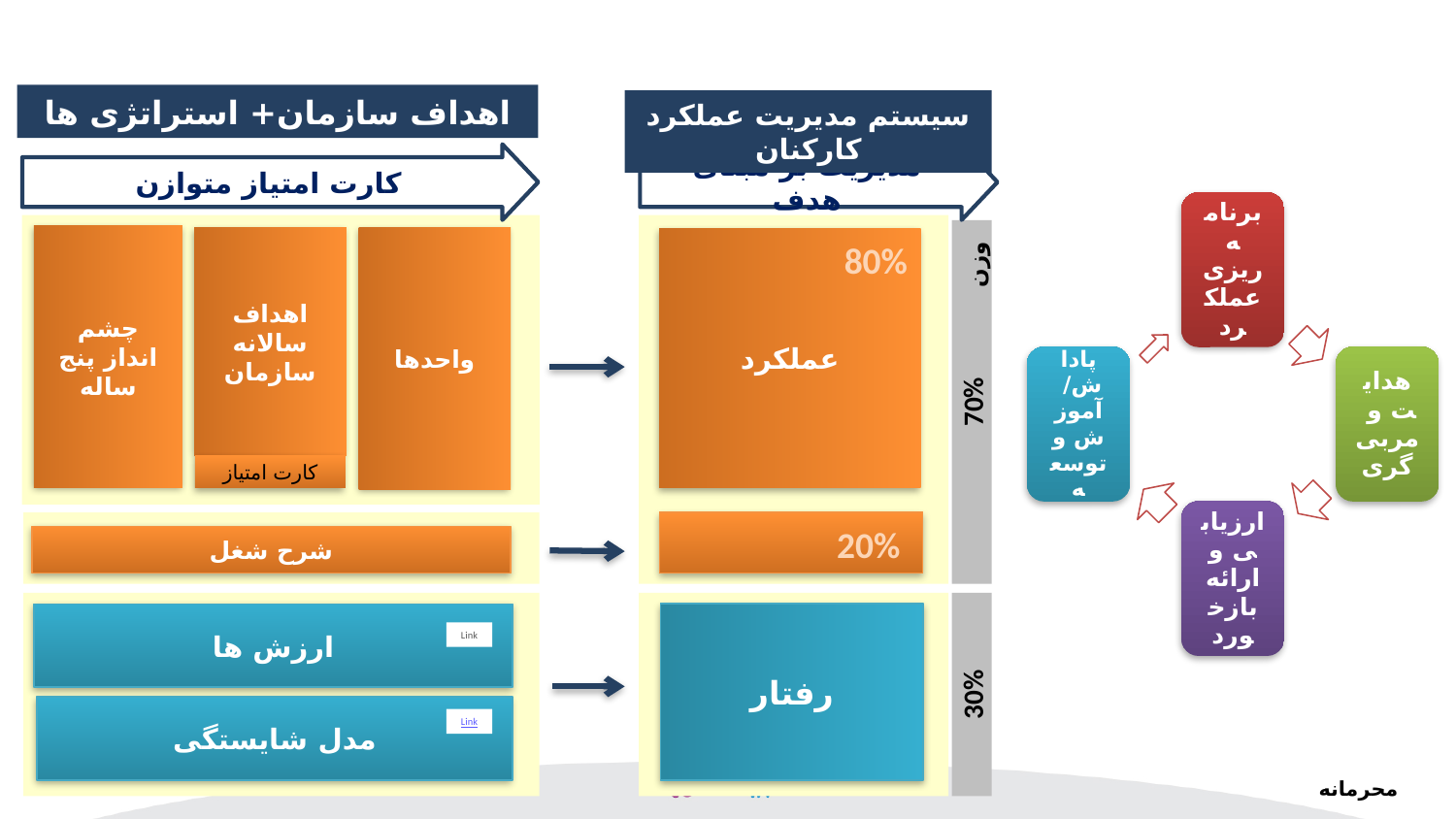

اهداف سازمان+ استراتژی ها
سیستم مدیریت عملکرد کارکنان
کارت امتیاز متوازن
مدیریت بر مبنای هدف

70%
عملکرد
80%
اهداف سالانه سازمان
چشم انداز پنج ساله
واحدها

کارت امتیاز

شرح شغل
20%
رفتار

30%
ارزش ها
Link
مدل شایستگی
Link
وزن
محرمانه
برنامه ریزی عملکرد
هدایت و
مربی گری
ارزیابی و ارائه بازخورد
پاداش/
آموزش و توسعه